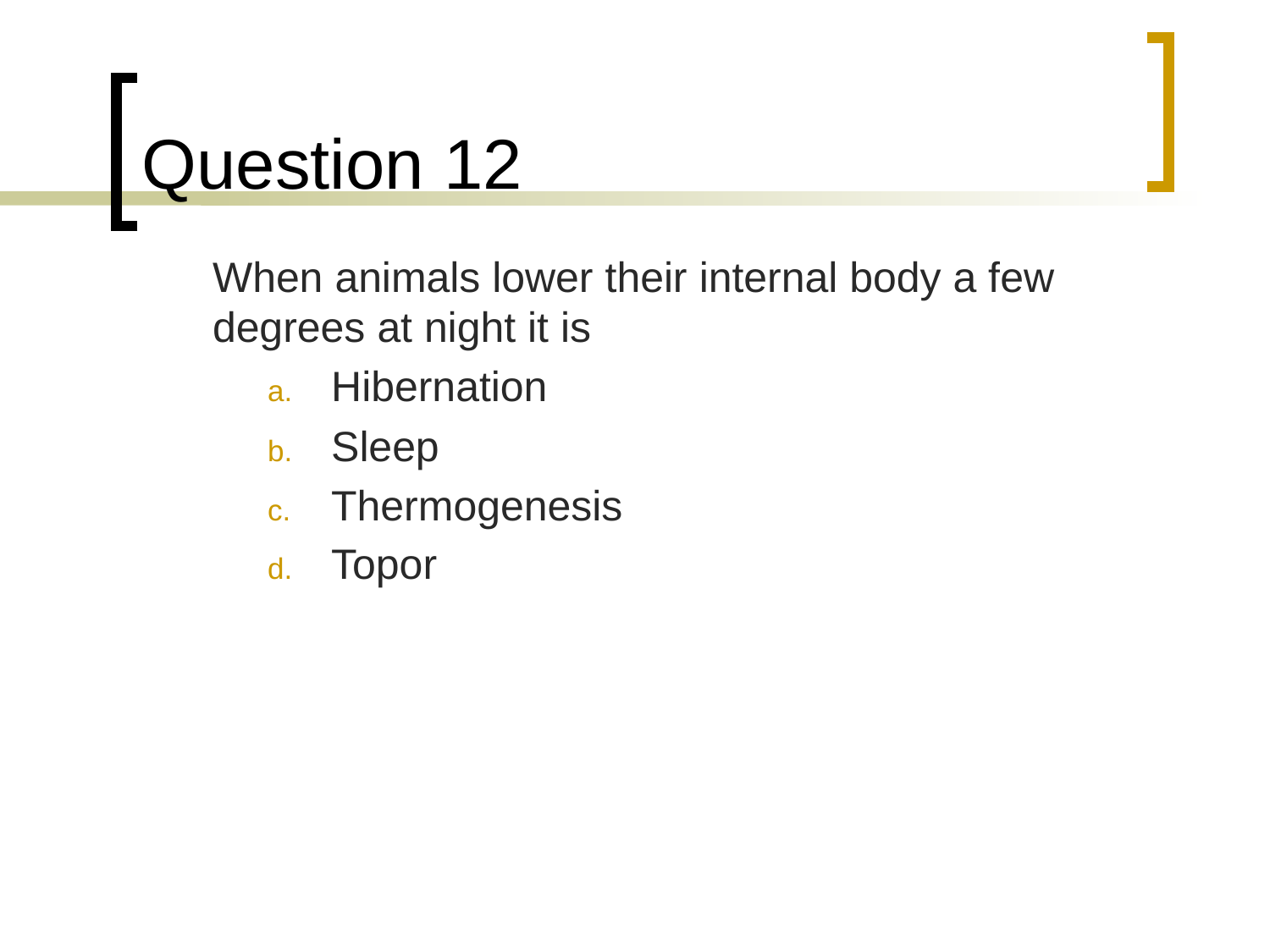

# Question 12
	When animals lower their internal body a few degrees at night it is
Hibernation
Sleep
Thermogenesis
Topor